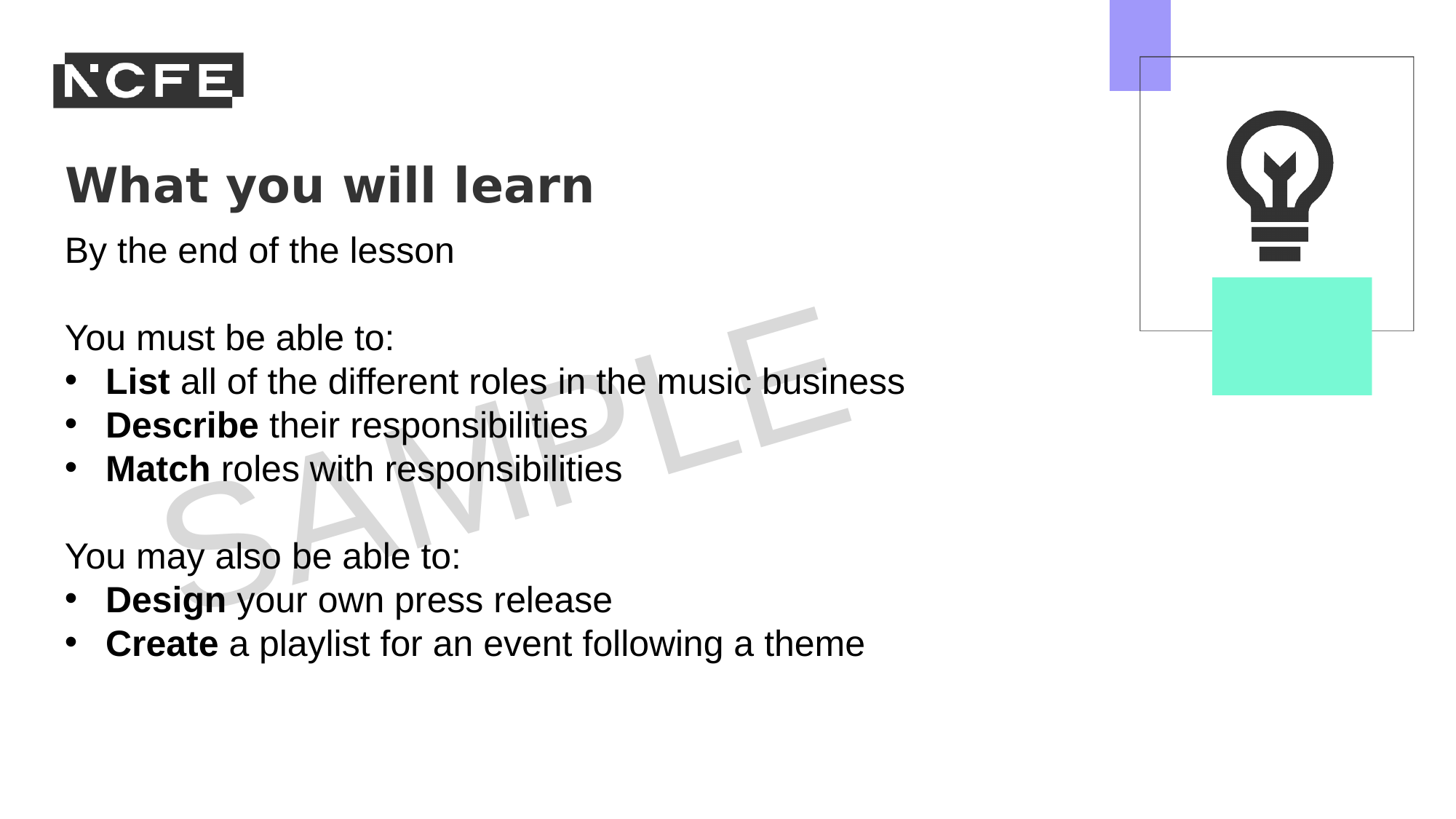

By the end of the lesson

You must be able to:
List all of the different roles in the music business
Describe their responsibilities
Match roles with responsibilities

You may also be able to:
Design your own press release
Create a playlist for an event following a theme